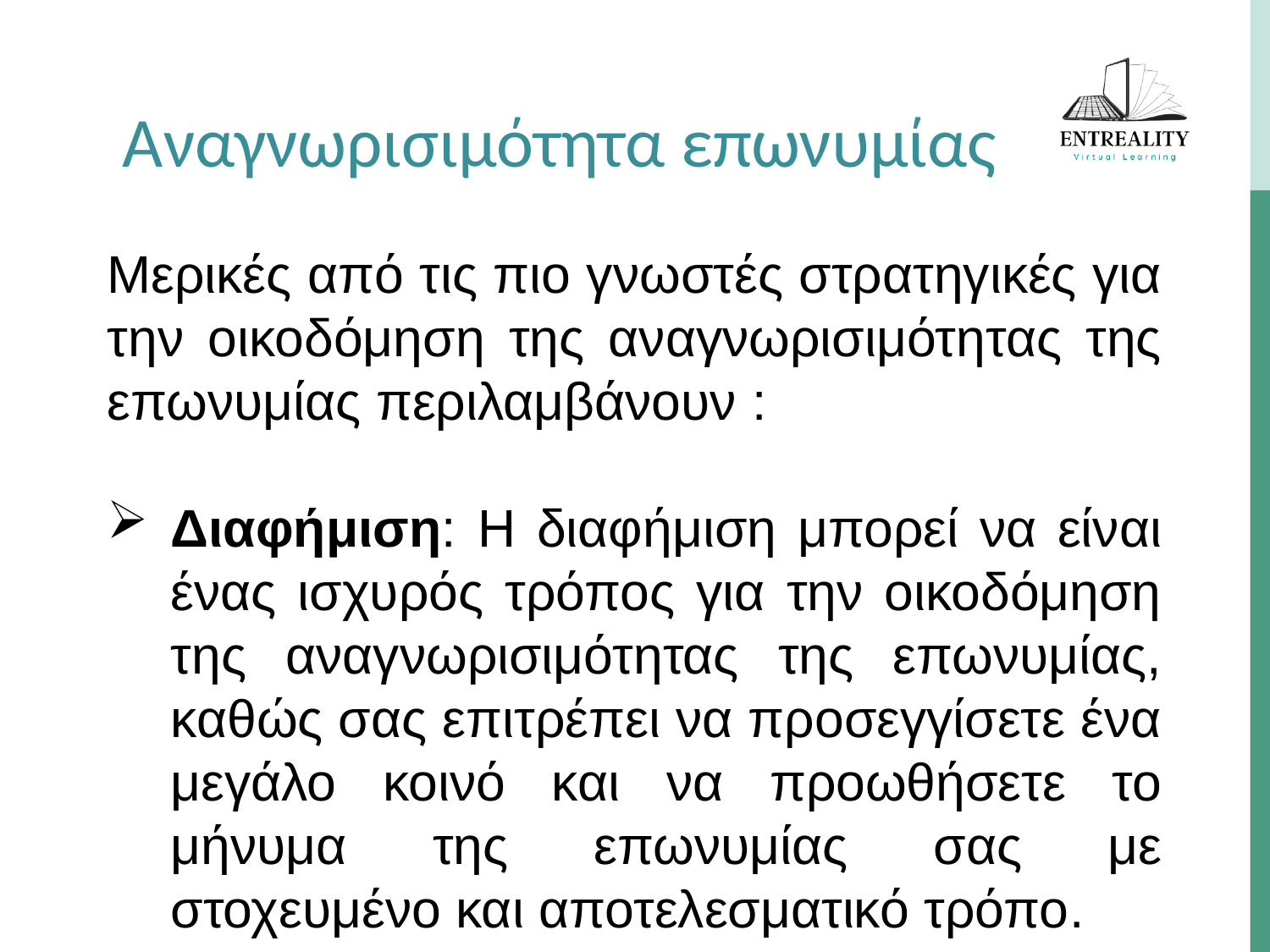

Αναγνωρισιμότητα επωνυμίας
Μερικές από τις πιο γνωστές στρατηγικές για την οικοδόμηση της αναγνωρισιμότητας της επωνυμίας περιλαμβάνουν :

Διαφήμιση: Η διαφήμιση μπορεί να είναι ένας ισχυρός τρόπος για την οικοδόμηση της αναγνωρισιμότητας της επωνυμίας, καθώς σας επιτρέπει να προσεγγίσετε ένα μεγάλο κοινό και να προωθήσετε το μήνυμα της επωνυμίας σας με στοχευμένο και αποτελεσματικό τρόπο.